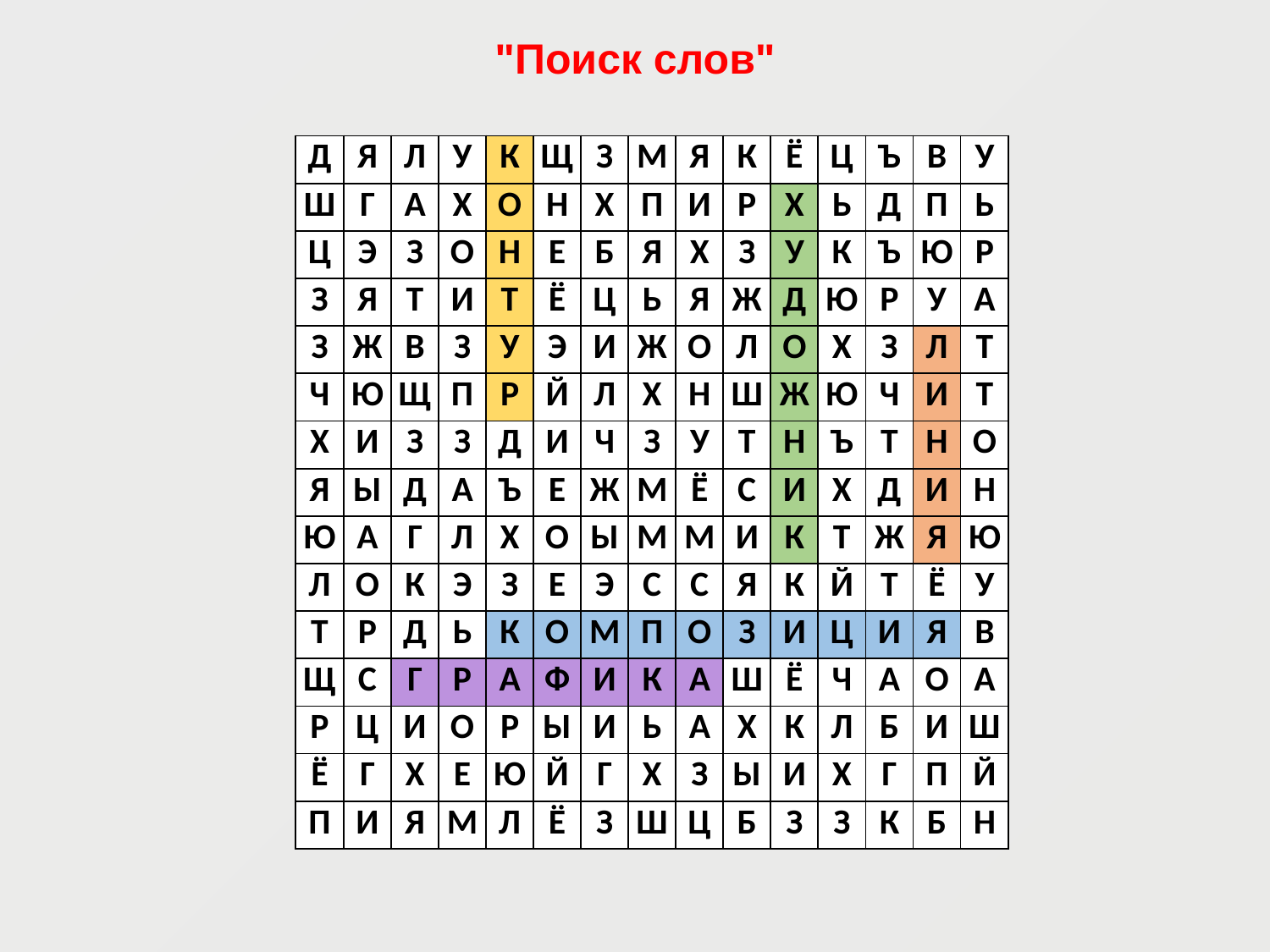

"Поиск слов"
| Д | Я | Л | У | К | Щ | З | М | Я | К | Ё | Ц | Ъ | В | У |
| --- | --- | --- | --- | --- | --- | --- | --- | --- | --- | --- | --- | --- | --- | --- |
| Ш | Г | А | Х | О | Н | Х | П | И | Р | Х | Ь | Д | П | Ь |
| Ц | Э | З | О | Н | Е | Б | Я | Х | З | У | К | Ъ | Ю | Р |
| З | Я | Т | И | Т | Ё | Ц | Ь | Я | Ж | Д | Ю | Р | У | А |
| З | Ж | В | З | У | Э | И | Ж | О | Л | О | Х | З | Л | Т |
| Ч | Ю | Щ | П | Р | Й | Л | Х | Н | Ш | Ж | Ю | Ч | И | Т |
| Х | И | З | З | Д | И | Ч | З | У | Т | Н | Ъ | Т | Н | О |
| Я | Ы | Д | А | Ъ | Е | Ж | М | Ё | С | И | Х | Д | И | Н |
| Ю | А | Г | Л | Х | О | Ы | М | М | И | К | Т | Ж | Я | Ю |
| Л | О | К | Э | З | Е | Э | С | С | Я | К | Й | Т | Ё | У |
| Т | Р | Д | Ь | К | О | М | П | О | З | И | Ц | И | Я | В |
| Щ | С | Г | Р | А | Ф | И | К | А | Ш | Ё | Ч | А | О | А |
| Р | Ц | И | О | Р | Ы | И | Ь | А | Х | К | Л | Б | И | Ш |
| Ё | Г | Х | Е | Ю | Й | Г | Х | З | Ы | И | Х | Г | П | Й |
| П | И | Я | М | Л | Ё | З | Ш | Ц | Б | З | З | К | Б | Н |
| Д | Я | Л | У | К | Щ | З | М | Я | К | Ё | Ц | Ъ | В | У |
| --- | --- | --- | --- | --- | --- | --- | --- | --- | --- | --- | --- | --- | --- | --- |
| Ш | Г | А | Х | О | Н | Х | П | И | Р | Х | Ь | Д | П | Ь |
| Ц | Э | З | О | Н | Е | Б | Я | Х | З | У | К | Ъ | Ю | Р |
| З | Я | Т | И | Т | Ё | Ц | Ь | Я | Ж | Д | Ю | Р | У | А |
| З | Ж | В | З | У | Э | И | Ж | О | Л | О | Х | З | Л | Т |
| Ч | Ю | Щ | П | Р | Й | Л | Х | Н | Ш | Ж | Ю | Ч | И | Т |
| Х | И | З | З | Д | И | Ч | З | У | Т | Н | Ъ | Т | Н | О |
| Я | Ы | Д | А | Ъ | Е | Ж | М | Ё | С | И | Х | Д | И | Н |
| Ю | А | Г | Л | Х | О | Ы | М | М | И | К | Т | Ж | Я | Ю |
| Л | О | К | Э | З | Е | Э | С | С | Я | К | Й | Т | Ё | У |
| Т | Р | Д | Ь | К | О | М | П | О | З | И | Ц | И | Я | В |
| Щ | С | Г | Р | А | Ф | И | К | А | Ш | Ё | Ч | А | О | А |
| Р | Ц | И | О | Р | Ы | И | Ь | А | Х | К | Л | Б | И | Ш |
| Ё | Г | Х | Е | Ю | Й | Г | Х | З | Ы | И | Х | Г | П | Й |
| П | И | Я | М | Л | Ё | З | Ш | Ц | Б | З | З | К | Б | Н |